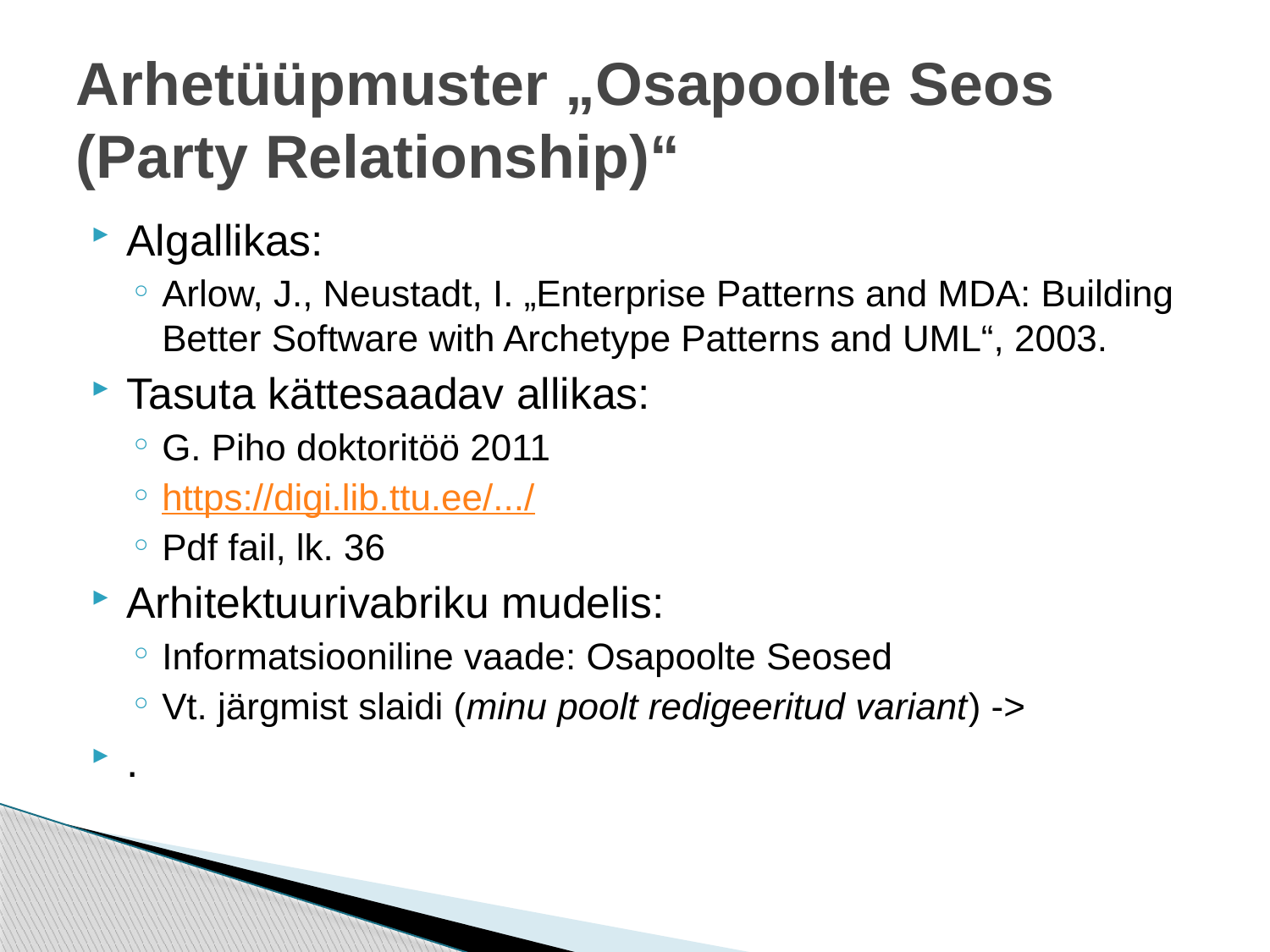

# Arhetüüpmuster „Osapoolte Seos (Party Relationship)“
Algallikas:
Arlow, J., Neustadt, I. „Enterprise Patterns and MDA: Building Better Software with Archetype Patterns and UML“, 2003.
Tasuta kättesaadav allikas:
G. Piho doktoritöö 2011
https://digi.lib.ttu.ee/.../
Pdf fail, lk. 36
Arhitektuurivabriku mudelis:
Informatsiooniline vaade: Osapoolte Seosed
Vt. järgmist slaidi (minu poolt redigeeritud variant) ->
.